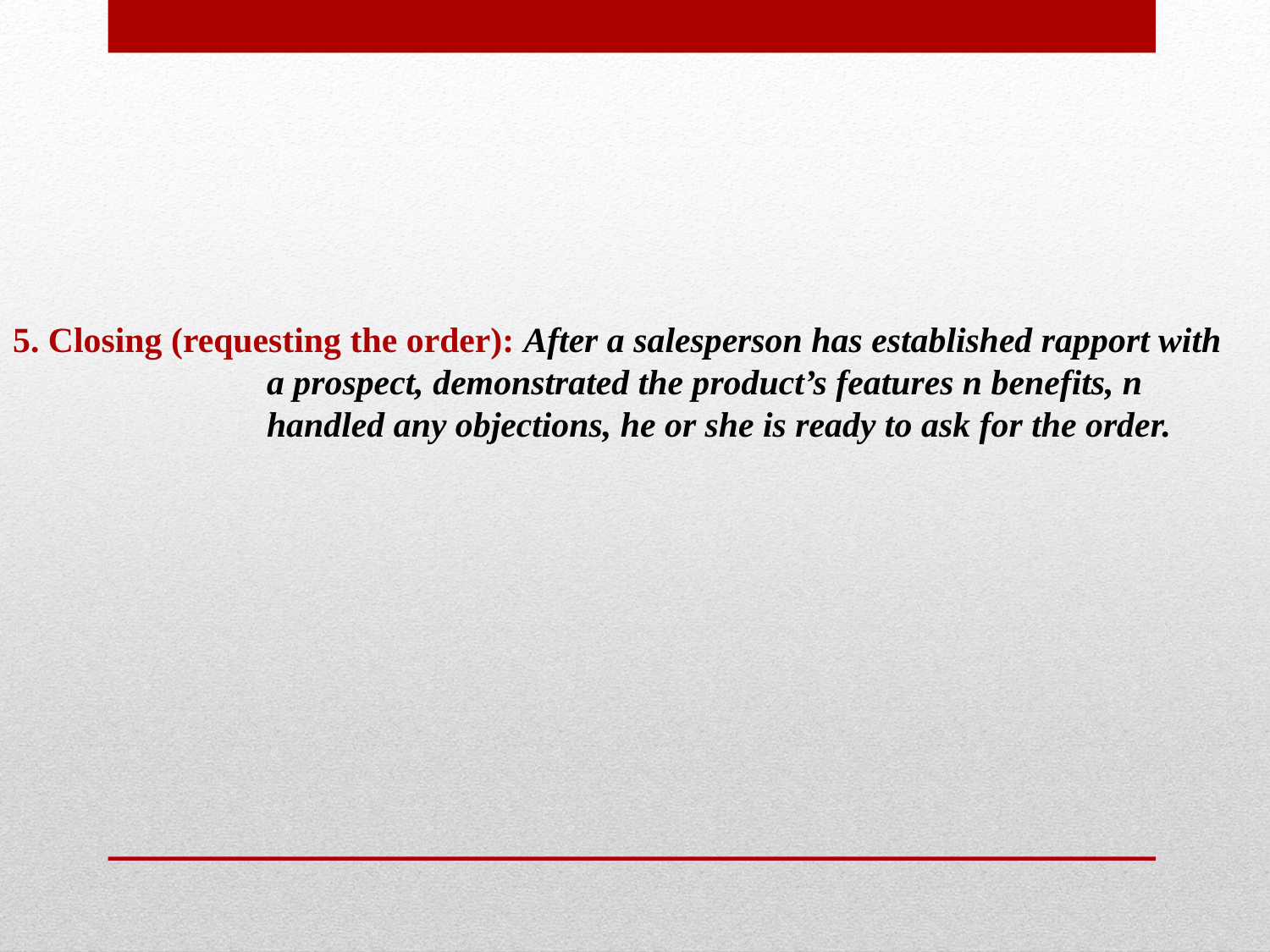

5. Closing (requesting the order): After a salesperson has established rapport with 		a prospect, demonstrated the product’s features n benefits, n 			handled any objections, he or she is ready to ask for the order.